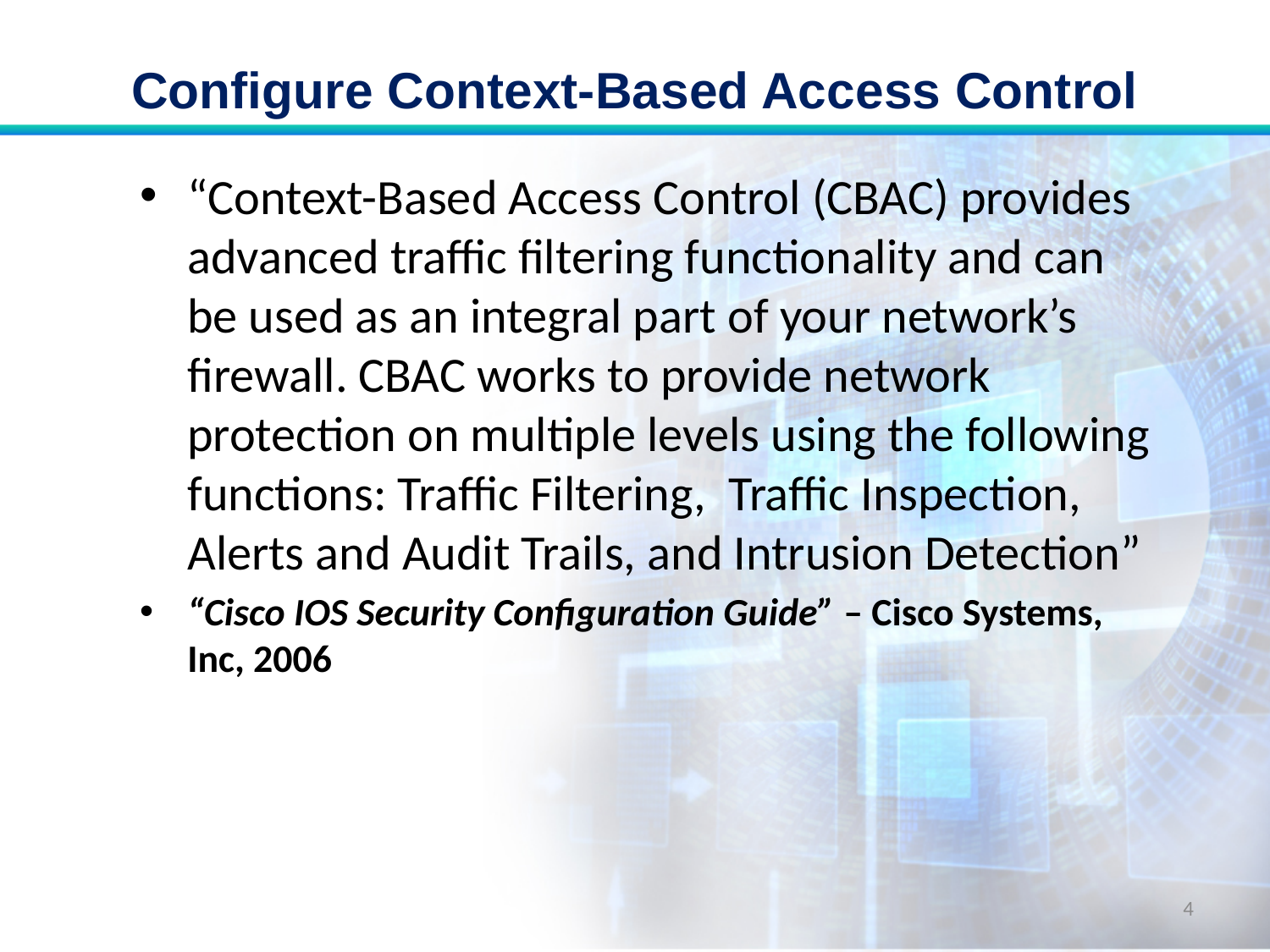

# Configure Context-Based Access Control
“Context-Based Access Control (CBAC) provides advanced traffic filtering functionality and can be used as an integral part of your network’s firewall. CBAC works to provide network protection on multiple levels using the following functions: Traffic Filtering,  Traffic Inspection,  Alerts and Audit Trails, and Intrusion Detection”
“Cisco IOS Security Configuration Guide” – Cisco Systems, Inc, 2006

4